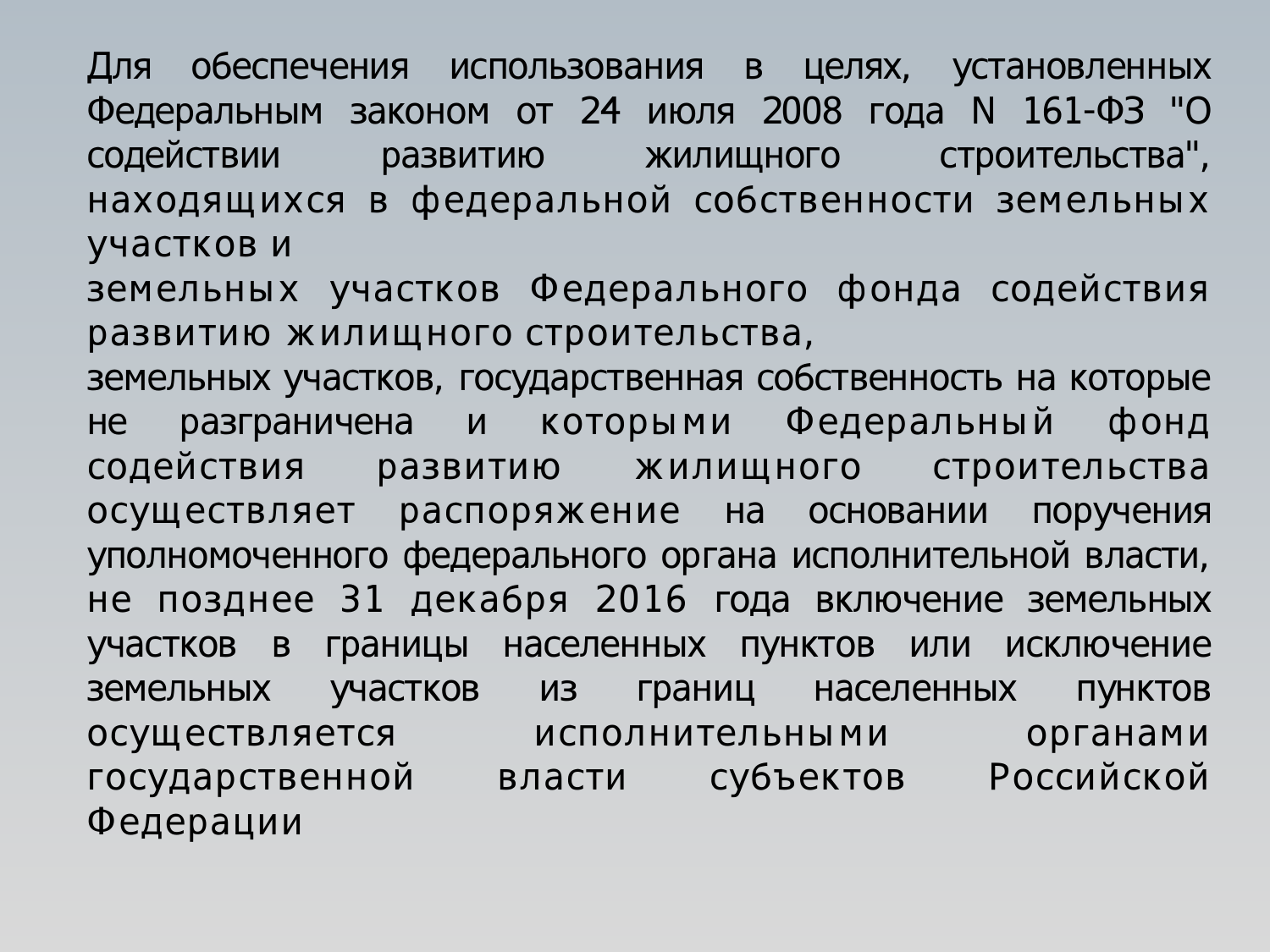

Для обеспечения использования в целях, установленных Федеральным законом от 24 июля 2008 года N 161-ФЗ "О содействии развитию жилищного строительства", находящихся в федеральной собственности земельных участков и
земельных участков Федерального фонда содействия развитию жилищного строительства,
земельных участков, государственная собственность на которые не разграничена и которыми Федеральный фонд содействия развитию жилищного строительства осуществляет распоряжение на основании поручения уполномоченного федерального органа исполнительной власти, не позднее 31 декабря 2016 года включение земельных участков в границы населенных пунктов или исключение земельных участков из границ населенных пунктов осуществляется исполнительными органами государственной власти субъектов Российской Федерации